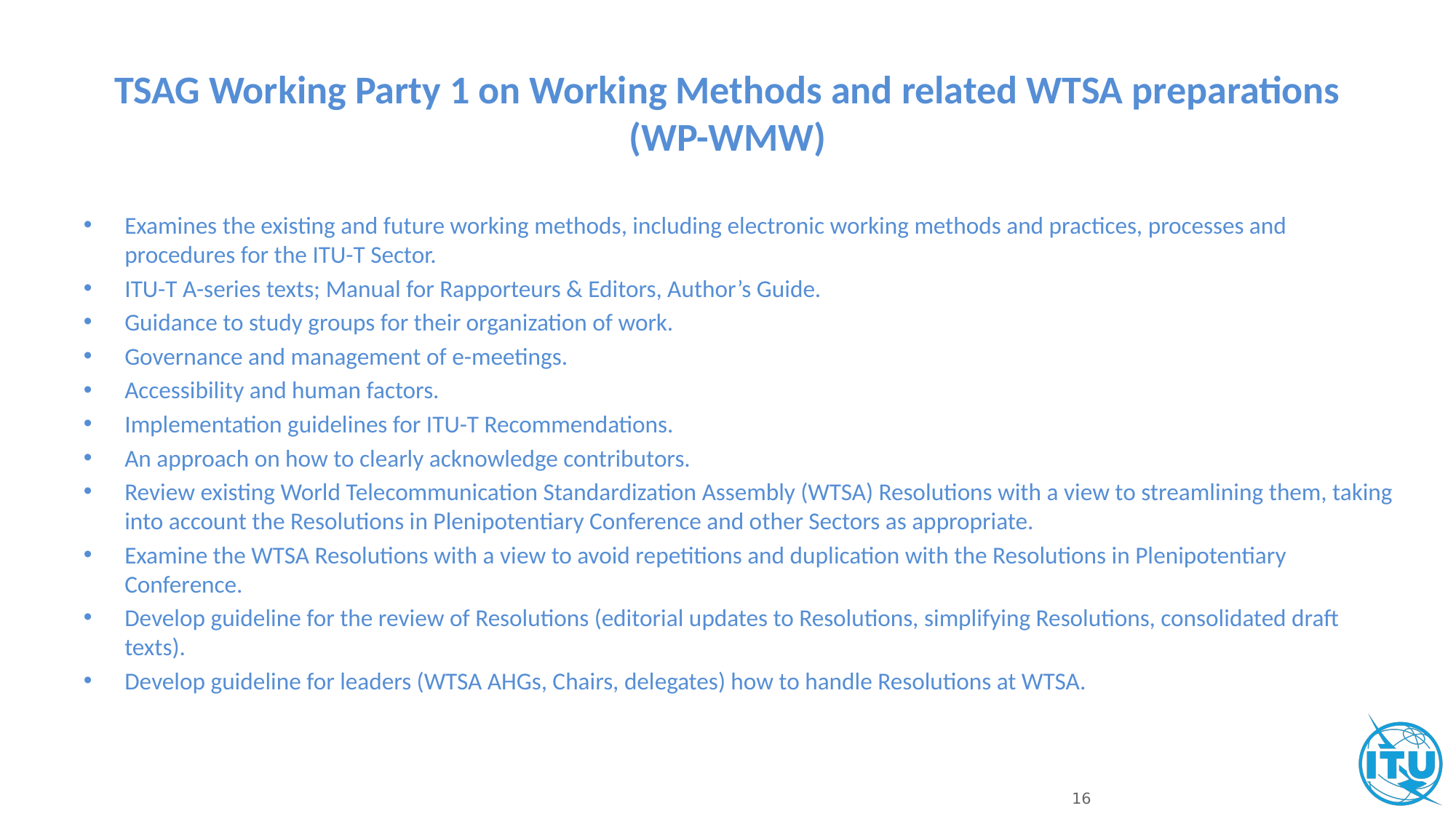

# TSAG Working Party 1 on Working Methods and related WTSA preparations (WP-WMW)
Examines the existing and future working methods, including electronic working methods and practices, processes and procedures for the ITU-T Sector.
ITU-T A-series texts; Manual for Rapporteurs & Editors, Author’s Guide.
Guidance to study groups for their organization of work.
Governance and management of e-meetings.
Accessibility and human factors.
Implementation guidelines for ITU-T Recommendations.
An approach on how to clearly acknowledge contributors.
Review existing World Telecommunication Standardization Assembly (WTSA) Resolutions with a view to streamlining them, taking into account the Resolutions in Plenipotentiary Conference and other Sectors as appropriate.
Examine the WTSA Resolutions with a view to avoid repetitions and duplication with the Resolutions in Plenipotentiary Conference.
Develop guideline for the review of Resolutions (editorial updates to Resolutions, simplifying Resolutions, consolidated draft texts).
Develop guideline for leaders (WTSA AHGs, Chairs, delegates) how to handle Resolutions at WTSA.
16